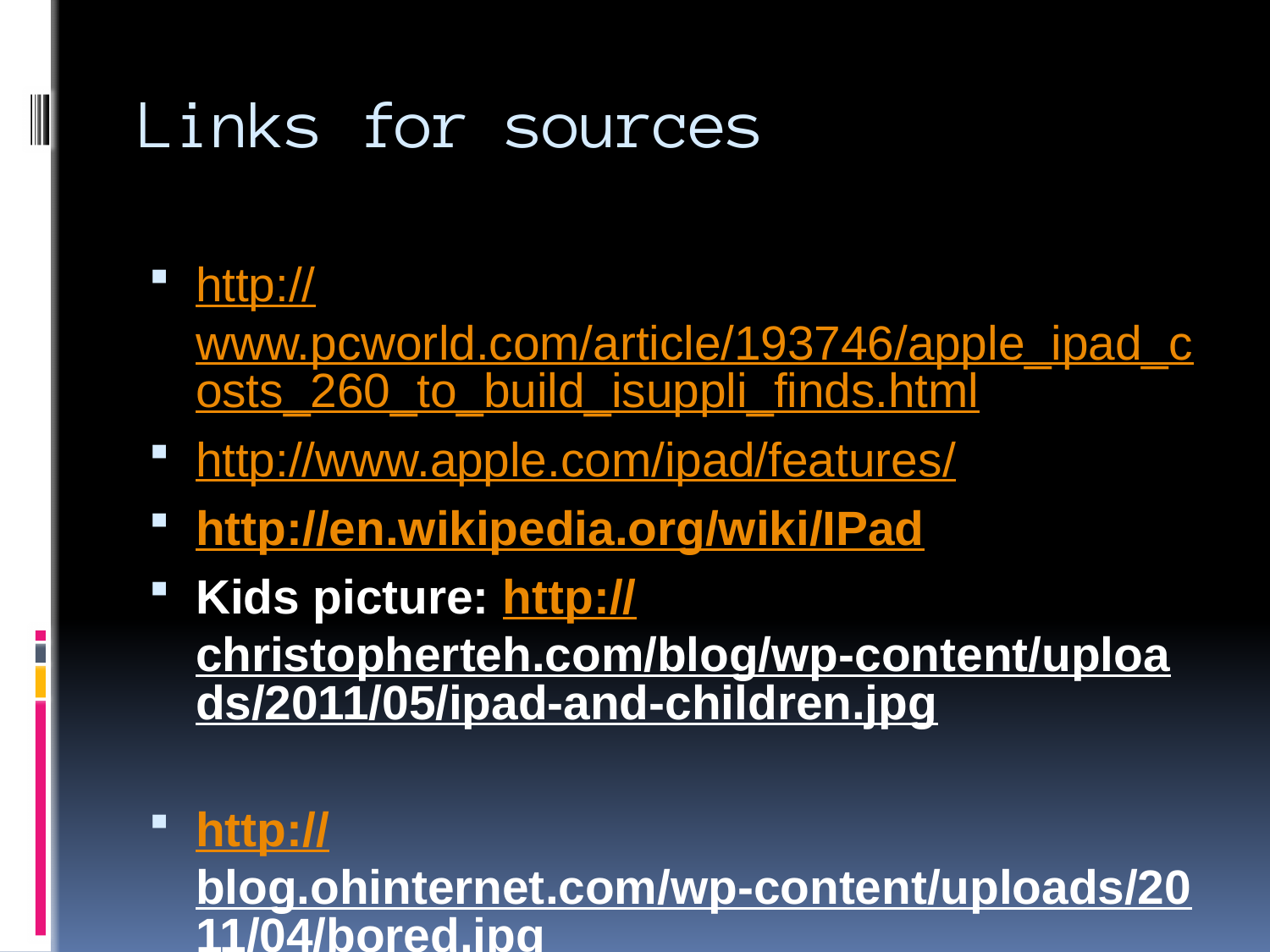

# Links for sources
http://www.pcworld.com/article/193746/apple_ipad_costs_260_to_build_isuppli_finds.html
http://www.apple.com/ipad/features/
http://en.wikipedia.org/wiki/IPad
Kids picture: http://christopherteh.com/blog/wp-content/uploads/2011/05/ipad-and-children.jpg
http://blog.ohinternet.com/wp-content/uploads/2011/04/bored.jpg